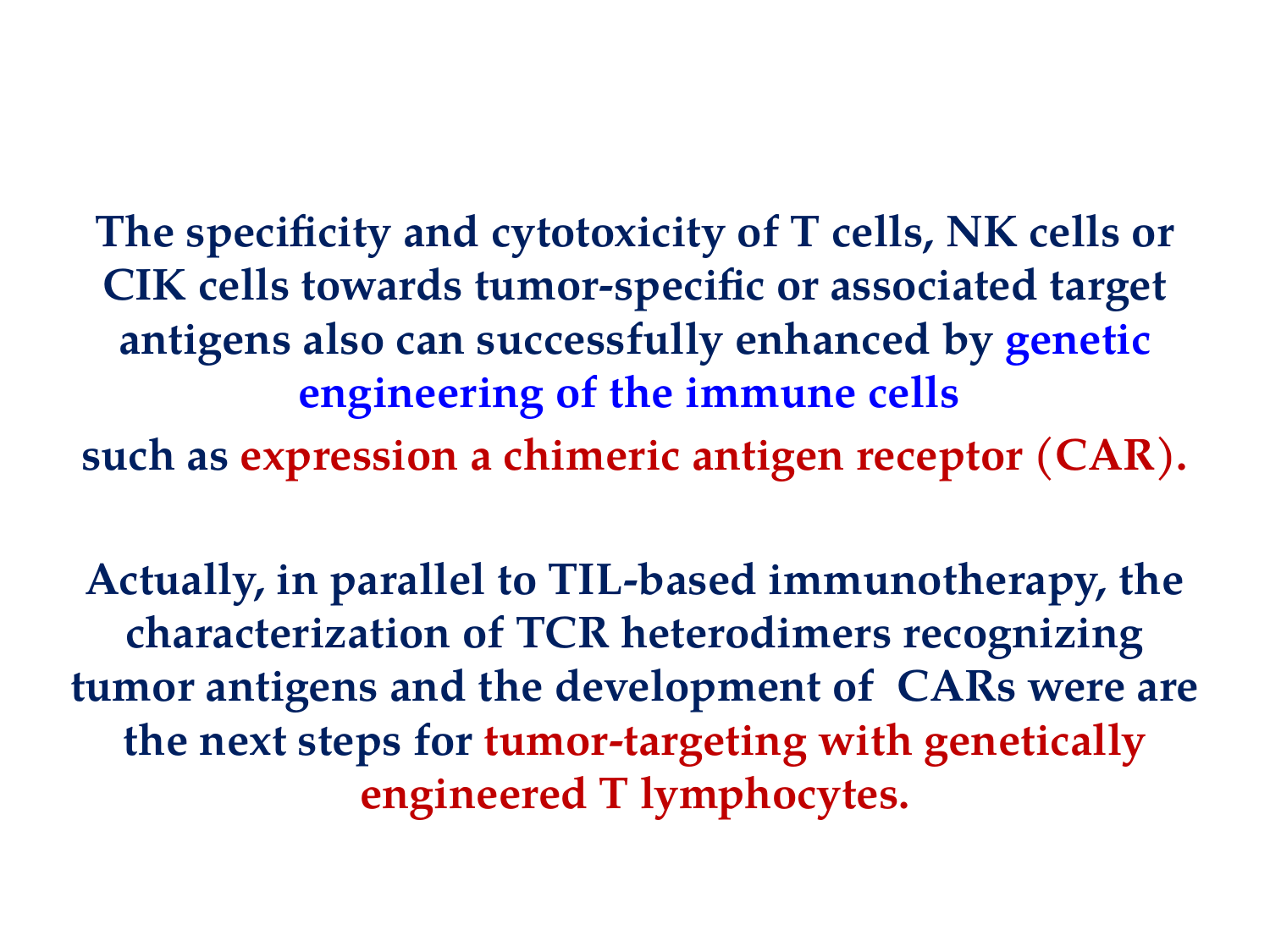

The specificity and cytotoxicity of T cells, NK cells or CIK cells towards tumor-specific or associated target antigens also can successfully enhanced by genetic engineering of the immune cells
such as expression a chimeric antigen receptor (CAR).

Actually, in parallel to TIL-based immunotherapy, the characterization of TCR heterodimers recognizing tumor antigens and the development of  CARs were are the next steps for tumor-targeting with genetically engineered T lymphocytes.